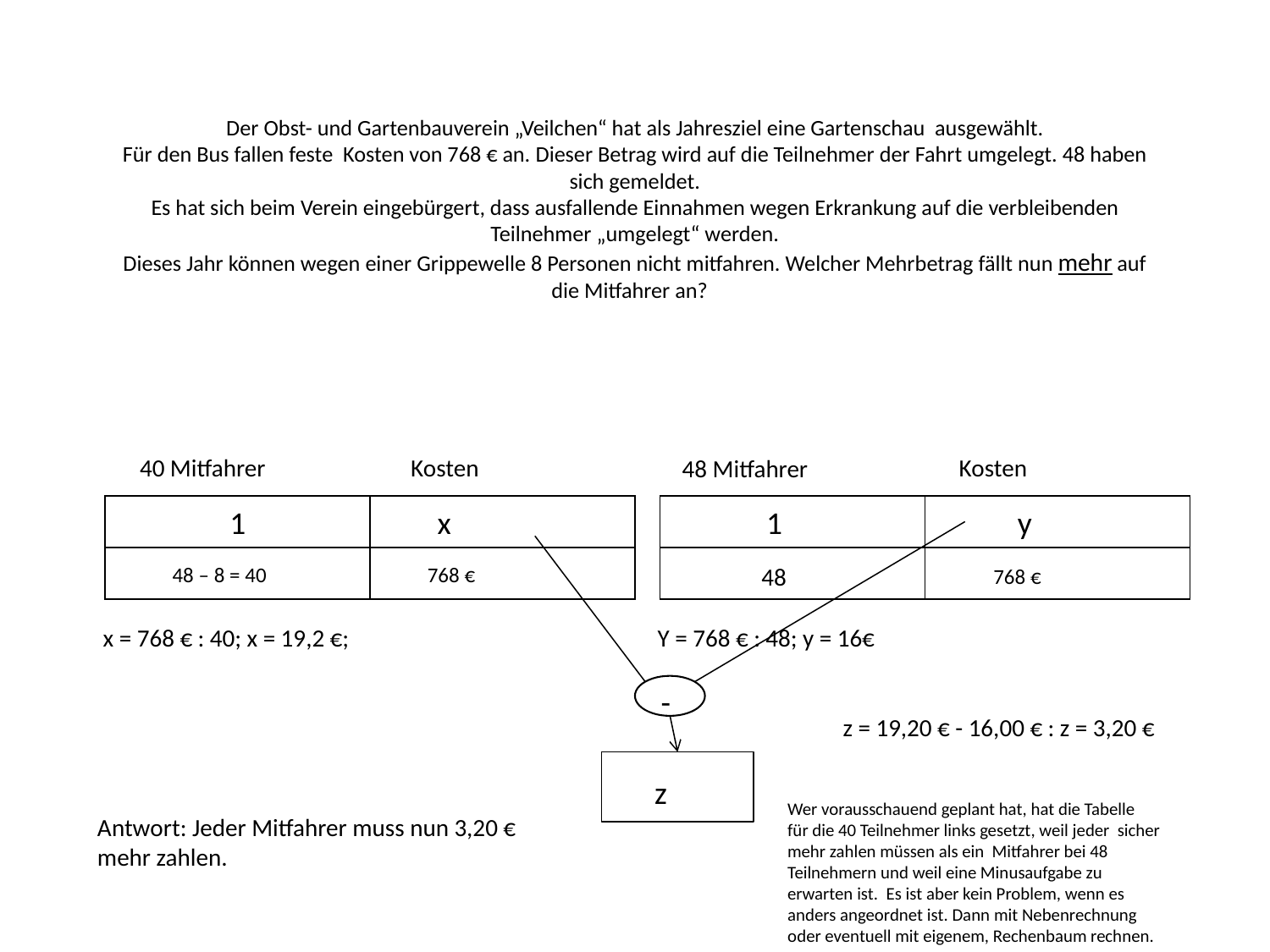

# Der Obst- und Gartenbauverein „Veilchen“ hat als Jahresziel eine Gartenschau  ausgewählt. Für den Bus fallen feste  Kosten von 768 € an. Dieser Betrag wird auf die Teilnehmer der Fahrt umgelegt. 48 haben sich gemeldet. Es hat sich beim Verein eingebürgert, dass ausfallende Einnahmen wegen Erkrankung auf die verbleibenden Teilnehmer „umgelegt“ werden. Dieses Jahr können wegen einer Grippewelle 8 Personen nicht mitfahren. Welcher Mehrbetrag fällt nun mehr auf die Mitfahrer an?
40 Mitfahrer
 Kosten
 Kosten
  48 Mitfahrer
|  |  |
| --- | --- |
|  |  |
1
x
|  |  |
| --- | --- |
|  |  |
1
y
48 – 8 = 40
768 €
48
768 €
 x = 768 € : 40; x = 19,2 €;
Y = 768 € : 48; y = 16€

-
 z = 19,20 € - 16,00 € : z = 3,20 €

 z
Wer vorausschauend geplant hat, hat die Tabelle  für die 40 Teilnehmer links gesetzt, weil jeder  sicher mehr zahlen müssen als ein  Mitfahrer bei 48 Teilnehmern und weil eine Minusaufgabe zu erwarten ist.  Es ist aber kein Problem, wenn es anders angeordnet ist. Dann mit Nebenrechnung oder eventuell mit eigenem, Rechenbaum rechnen.
Antwort: Jeder Mitfahrer muss nun 3,20 € mehr zahlen.